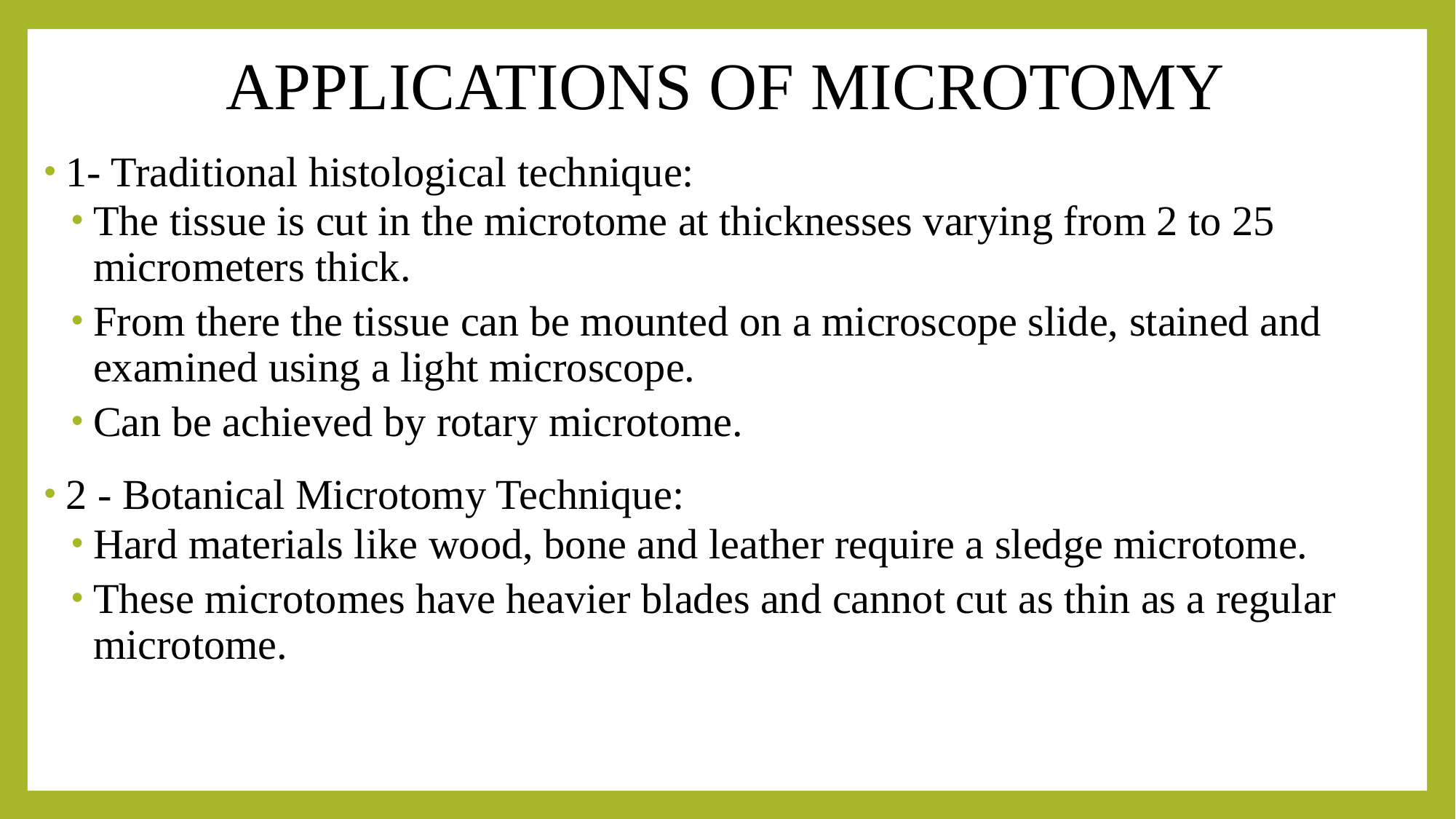

# APPLICATIONS OF MICROTOMY
1- Traditional histological technique:
The tissue is cut in the microtome at thicknesses varying from 2 to 25 micrometers thick.
From there the tissue can be mounted on a microscope slide, stained and examined using a light microscope.
Can be achieved by rotary microtome.
2 - Botanical Microtomy Technique:
Hard materials like wood, bone and leather require a sledge microtome.
These microtomes have heavier blades and cannot cut as thin as a regular microtome.